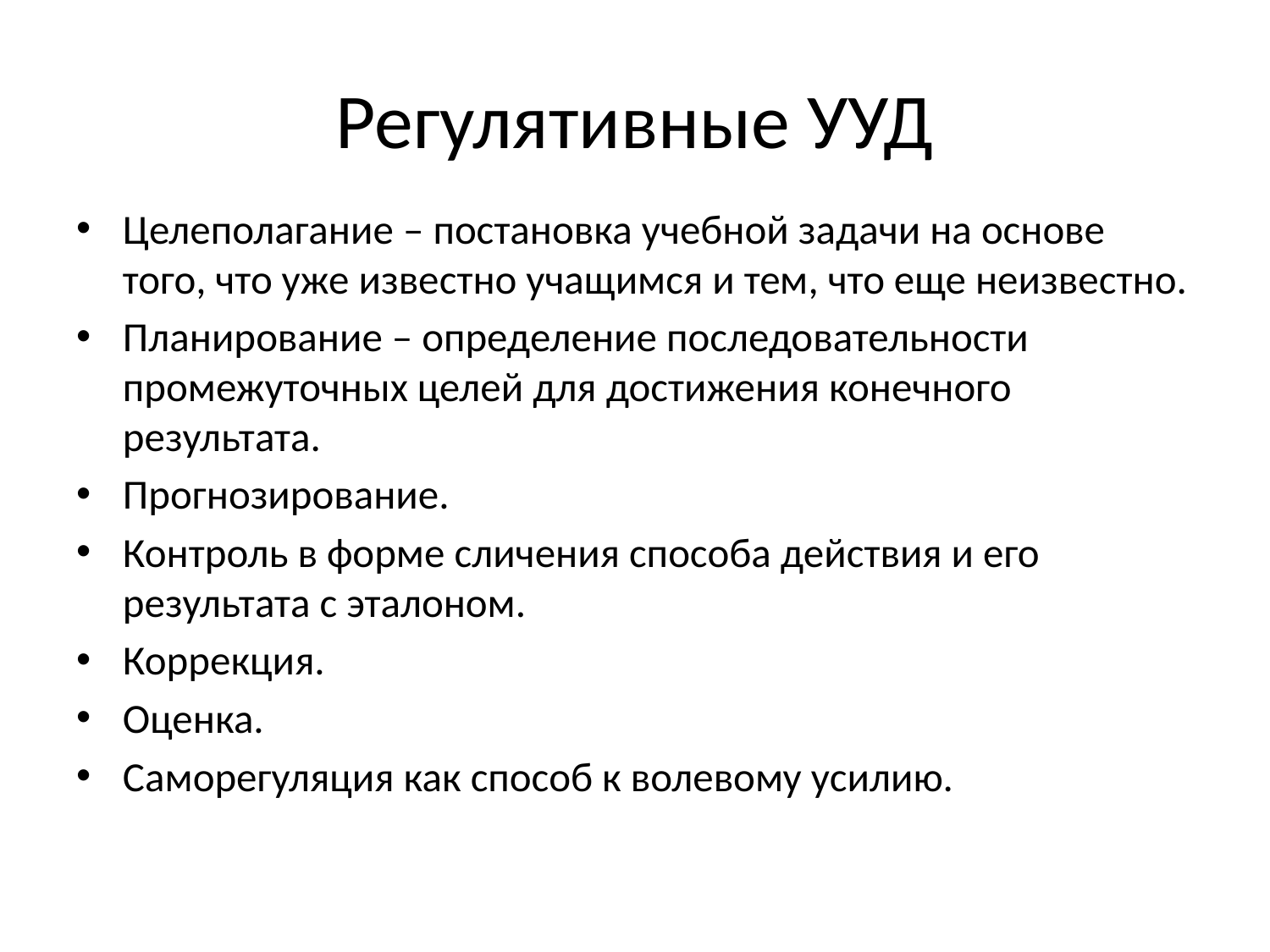

# Регулятивные УУД
Целеполагание – постановка учебной задачи на основе того, что уже известно учащимся и тем, что еще неизвестно.
Планирование – определение последовательности промежуточных целей для достижения конечного результата.
Прогнозирование.
Контроль в форме сличения способа действия и его результата с эталоном.
Коррекция.
Оценка.
Саморегуляция как способ к волевому усилию.